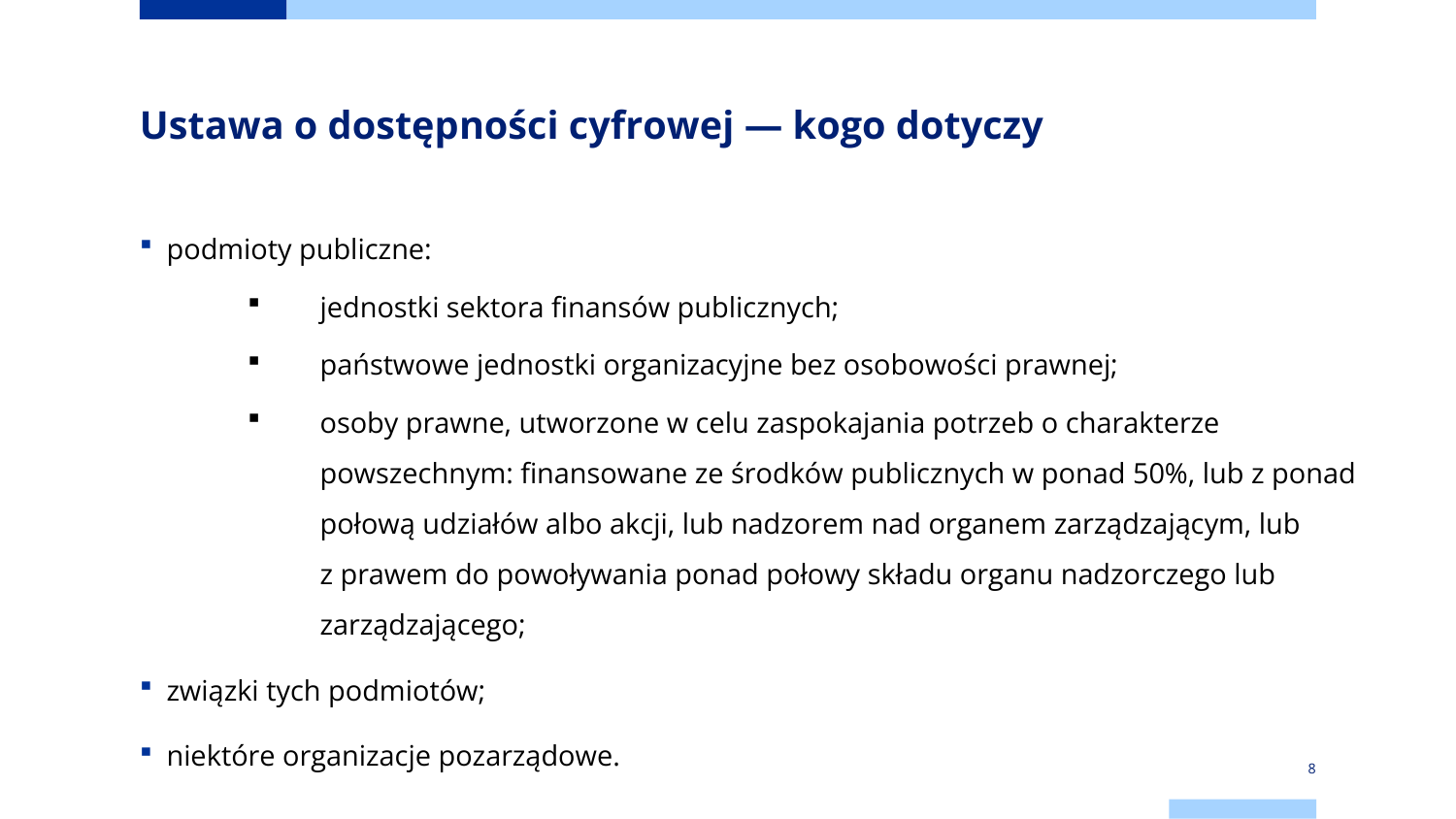

# Ustawa o dostępności cyfrowej — kogo dotyczy
podmioty publiczne:
jednostki sektora finansów publicznych;
państwowe jednostki organizacyjne bez osobowości prawnej;
osoby prawne, utworzone w celu zaspokajania potrzeb o charakterze powszechnym: finansowane ze środków publicznych w ponad 50%, lub z ponad połową udziałów albo akcji, lub nadzorem nad organem zarządzającym, lub
z prawem do powoływania ponad połowy składu organu nadzorczego lub zarządzającego;
związki tych podmiotów;
niektóre organizacje pozarządowe.
8